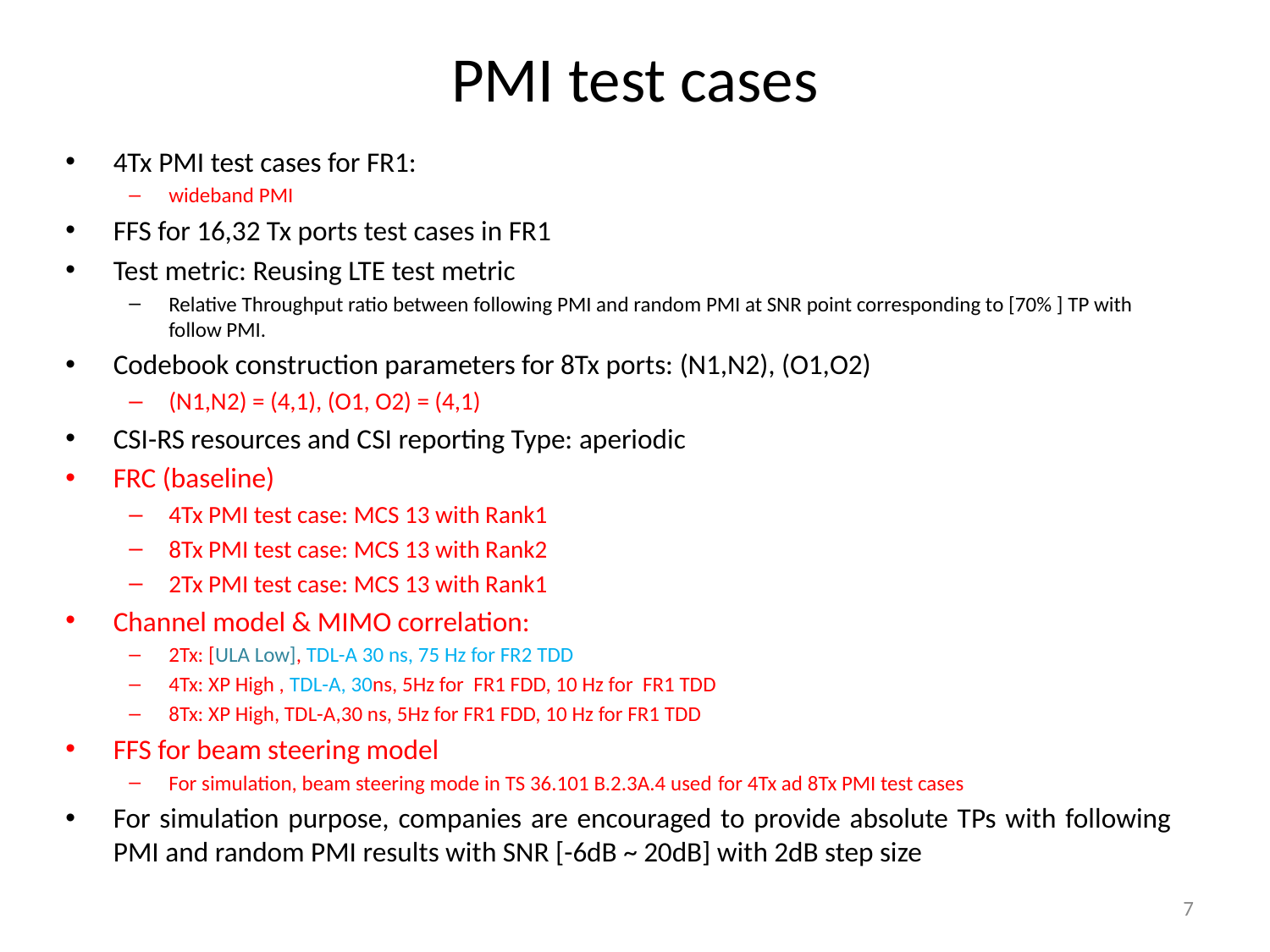

# PMI test cases
4Tx PMI test cases for FR1:
wideband PMI
FFS for 16,32 Tx ports test cases in FR1
Test metric: Reusing LTE test metric
Relative Throughput ratio between following PMI and random PMI at SNR point corresponding to [70% ] TP with follow PMI.
Codebook construction parameters for 8Tx ports: (N1,N2), (O1,O2)
(N1,N2) = (4,1), (O1, O2) = (4,1)
CSI-RS resources and CSI reporting Type: aperiodic
FRC (baseline)
4Tx PMI test case: MCS 13 with Rank1
8Tx PMI test case: MCS 13 with Rank2
2Tx PMI test case: MCS 13 with Rank1
Channel model & MIMO correlation:
2Tx: [ULA Low], TDL-A 30 ns, 75 Hz for FR2 TDD
4Tx: XP High , TDL-A, 30ns, 5Hz for  FR1 FDD, 10 Hz for  FR1 TDD
8Tx: XP High, TDL-A,30 ns, 5Hz for FR1 FDD, 10 Hz for FR1 TDD
FFS for beam steering model
For simulation, beam steering mode in TS 36.101 B.2.3A.4 used for 4Tx ad 8Tx PMI test cases
For simulation purpose, companies are encouraged to provide absolute TPs with following PMI and random PMI results with SNR [-6dB ~ 20dB] with 2dB step size

7